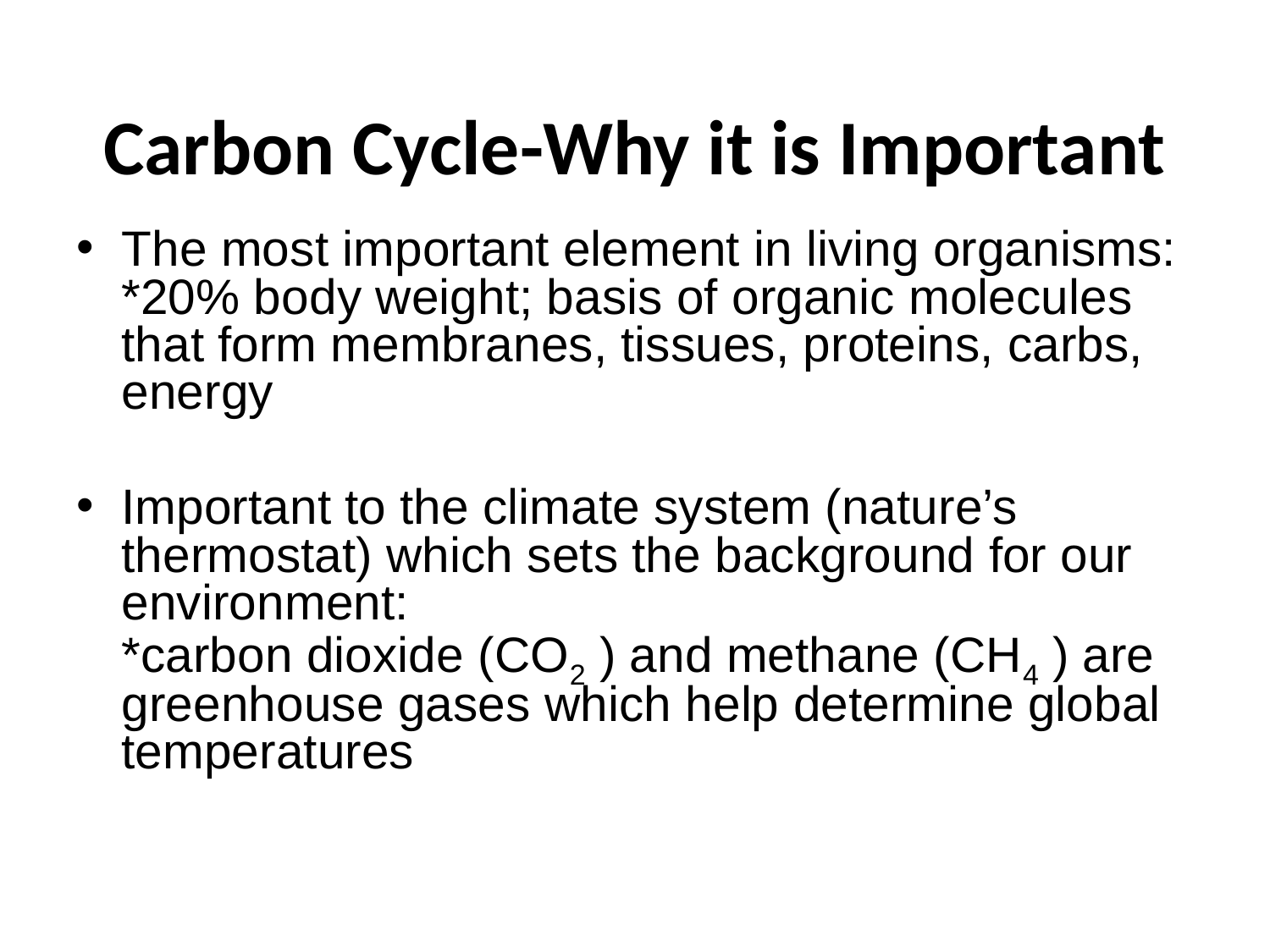

# Carbon Cycle-Why it is Important
The most important element in living organisms:
*20% body weight; basis of organic molecules that form membranes, tissues, proteins, carbs, energy

Important to the climate system (nature’s thermostat) which sets the background for our environment:
*carbon dioxide (CO2 ) and methane (CH4 ) are greenhouse gases which help determine global temperatures